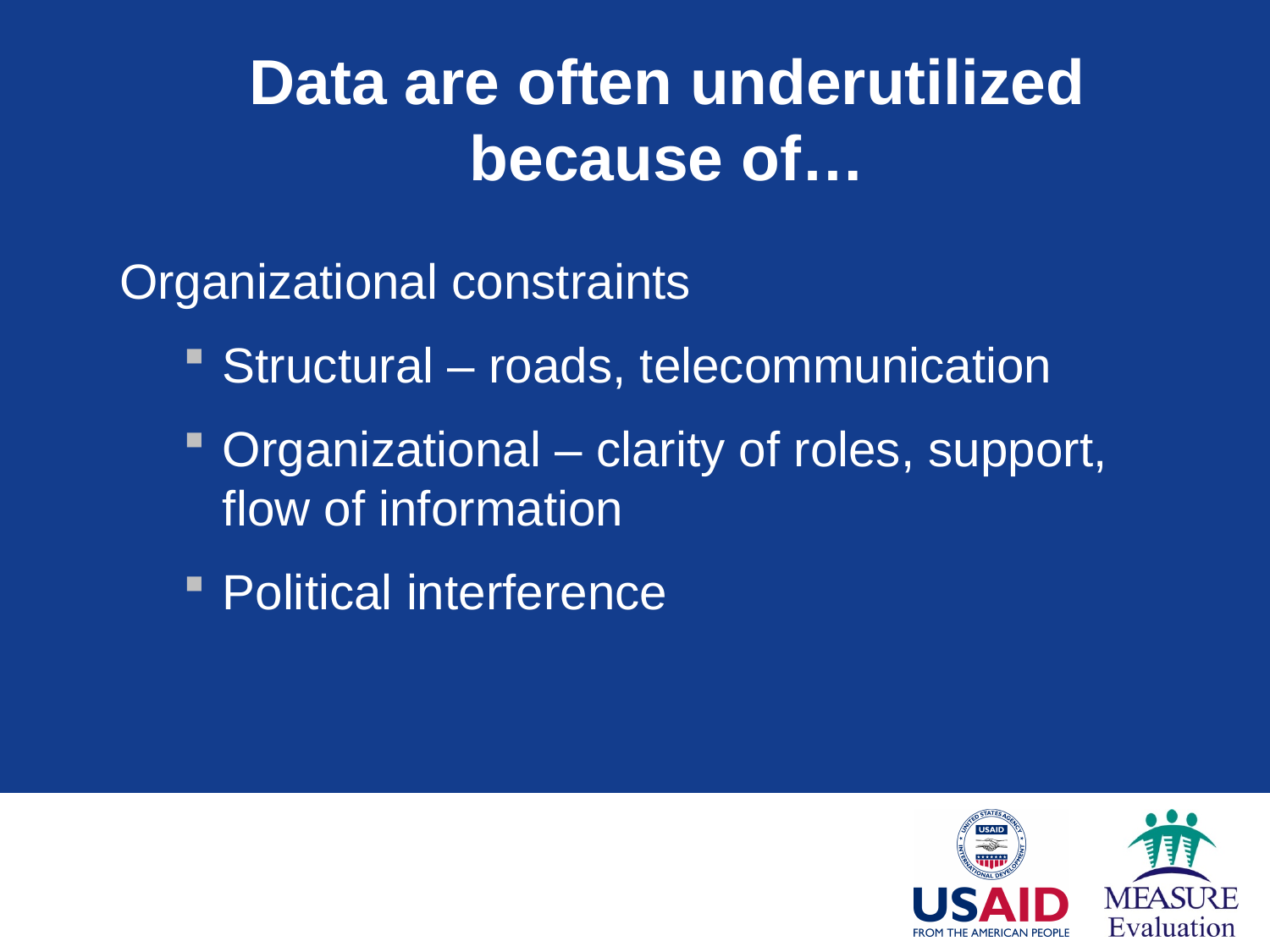

# Data are often underutilized because of…
Organizational constraints
Structural – roads, telecommunication
Organizational – clarity of roles, support, flow of information
Political interference